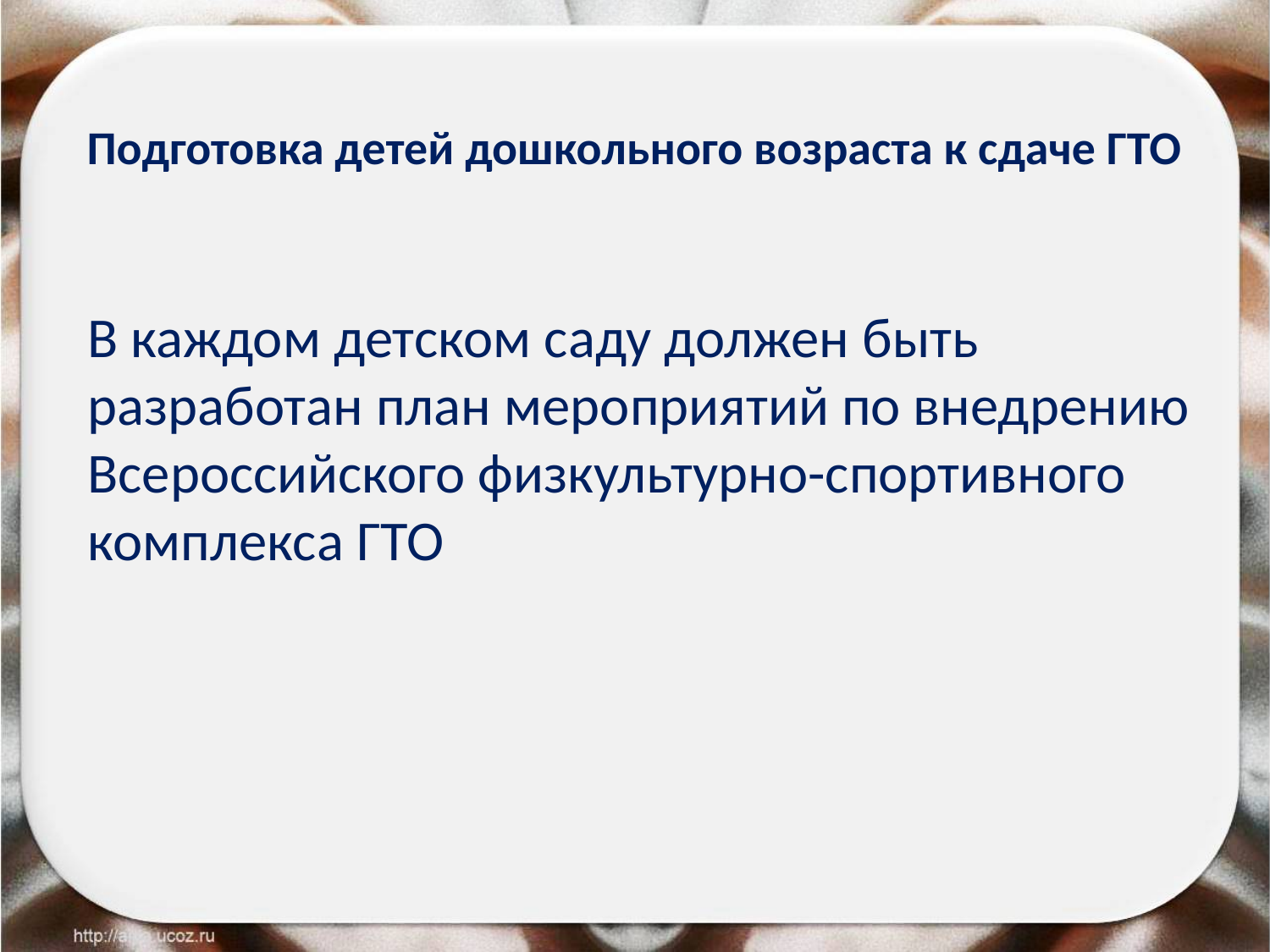

# Подготовка детей дошкольного возраста к сдаче ГТО

В каждом детском саду должен быть разработан план мероприятий по внедрению Всероссийского физкультурно-спортивного комплекса ГТО